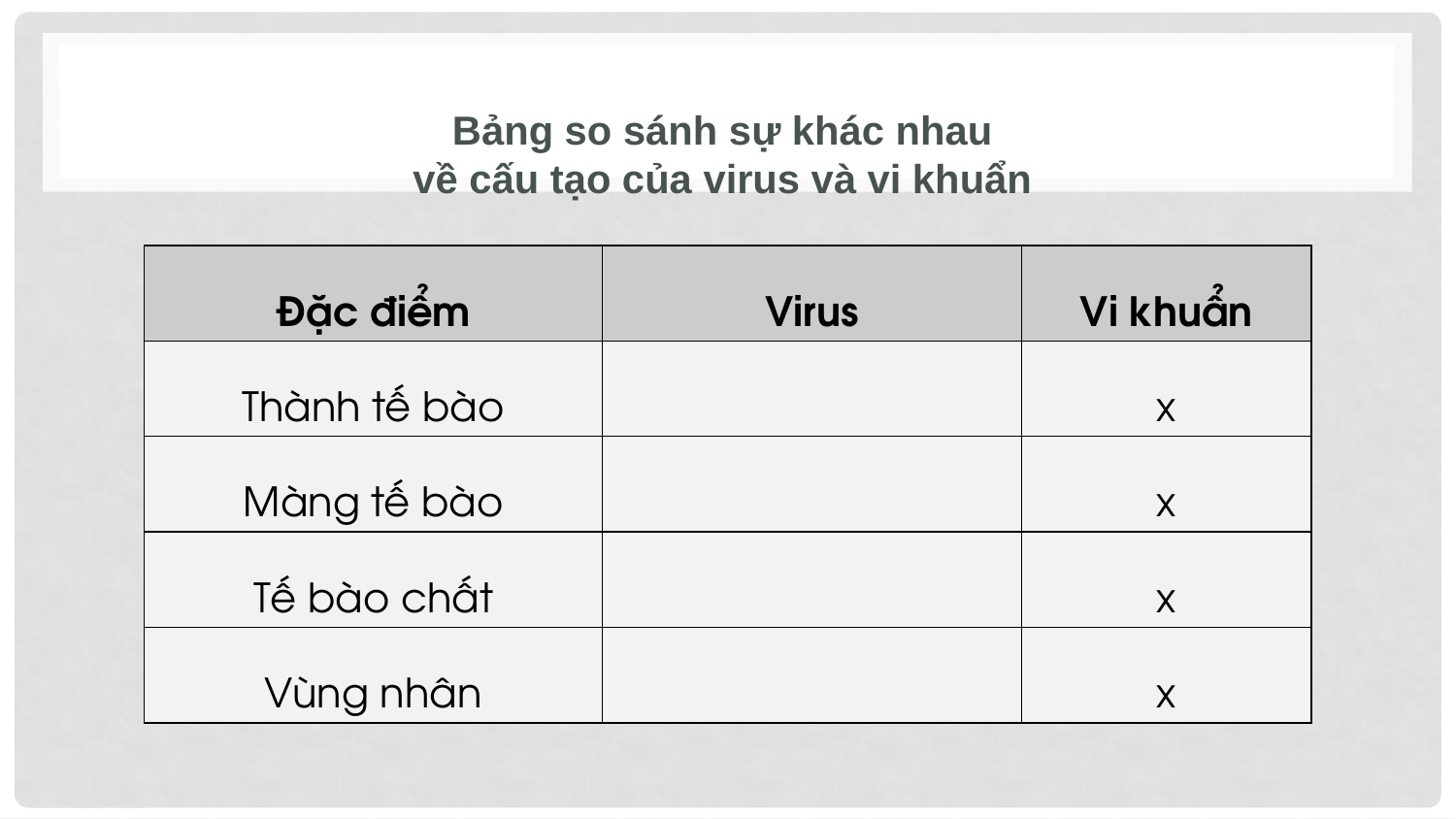

Bảng so sánh sự khác nhau
về cấu tạo của virus và vi khuẩn
| Đặc điểm | Virus | Vi khuẩn |
| --- | --- | --- |
| Thành tế bào |  | x |
| Màng tế bào |  | x |
| Tế bào chất |  | x |
| Vùng nhân |  | x |